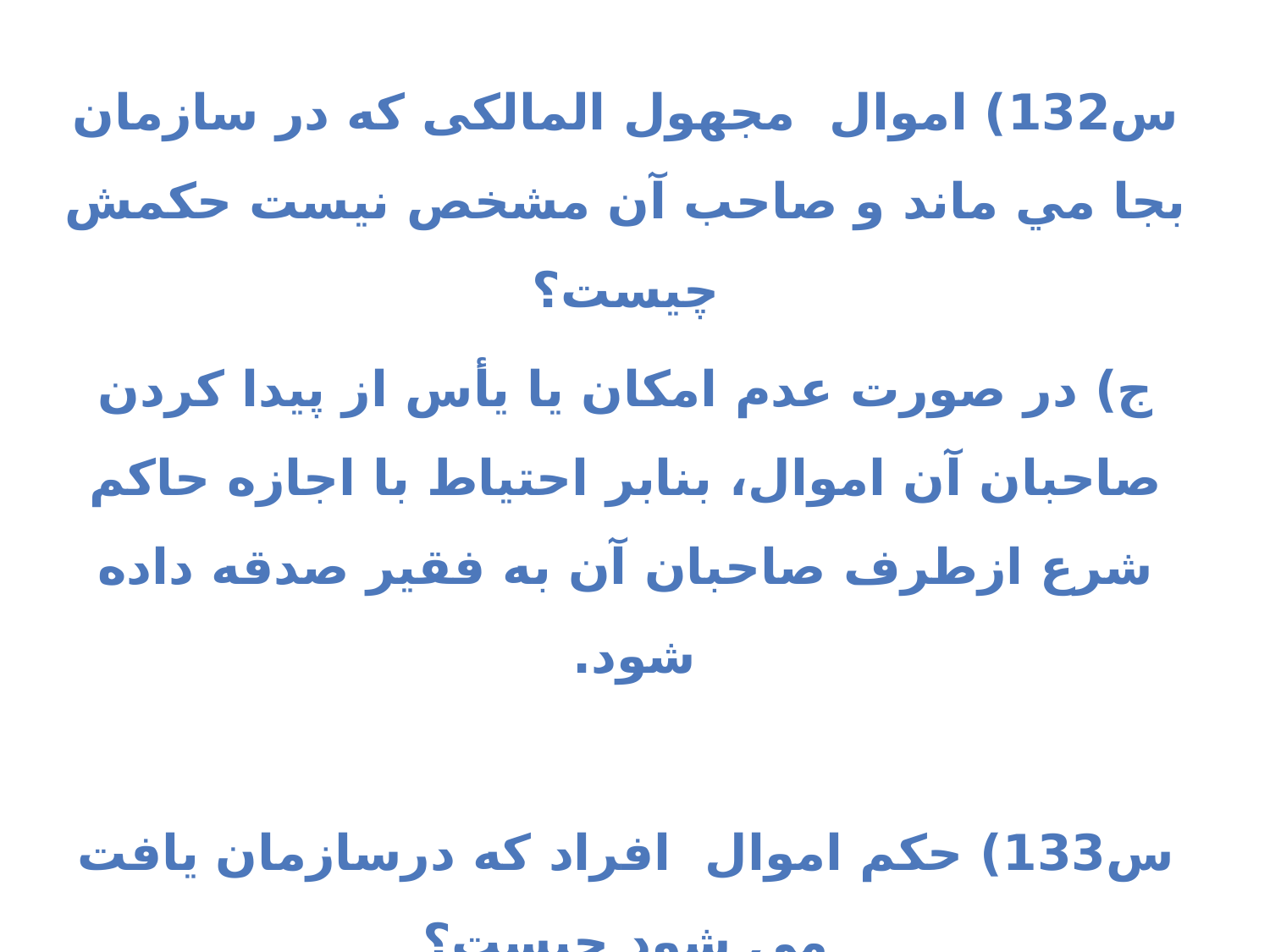

س132) اموال  مجهول المالكی که در سازمان بجا مي ماند و صاحب آن مشخص نيست حکمش چیست؟
ج) در صورت عدم امكان يا يأس از پيدا كردن صاحبان آن اموال، بنابر احتياط با اجازه حاكم شرع ازطرف صاحبان آن به فقير صدقه داده شود.

س133) حکم اموال  افراد که درسازمان یافت می شود چیست؟
ج) در صورت عدم امكان يا يأس از پيدا كردن صاحبان آن اموال، بنابر احتياط با اجازه حاكم شرع ازطرف صاحبان آن به فقير صدقه داده شود.